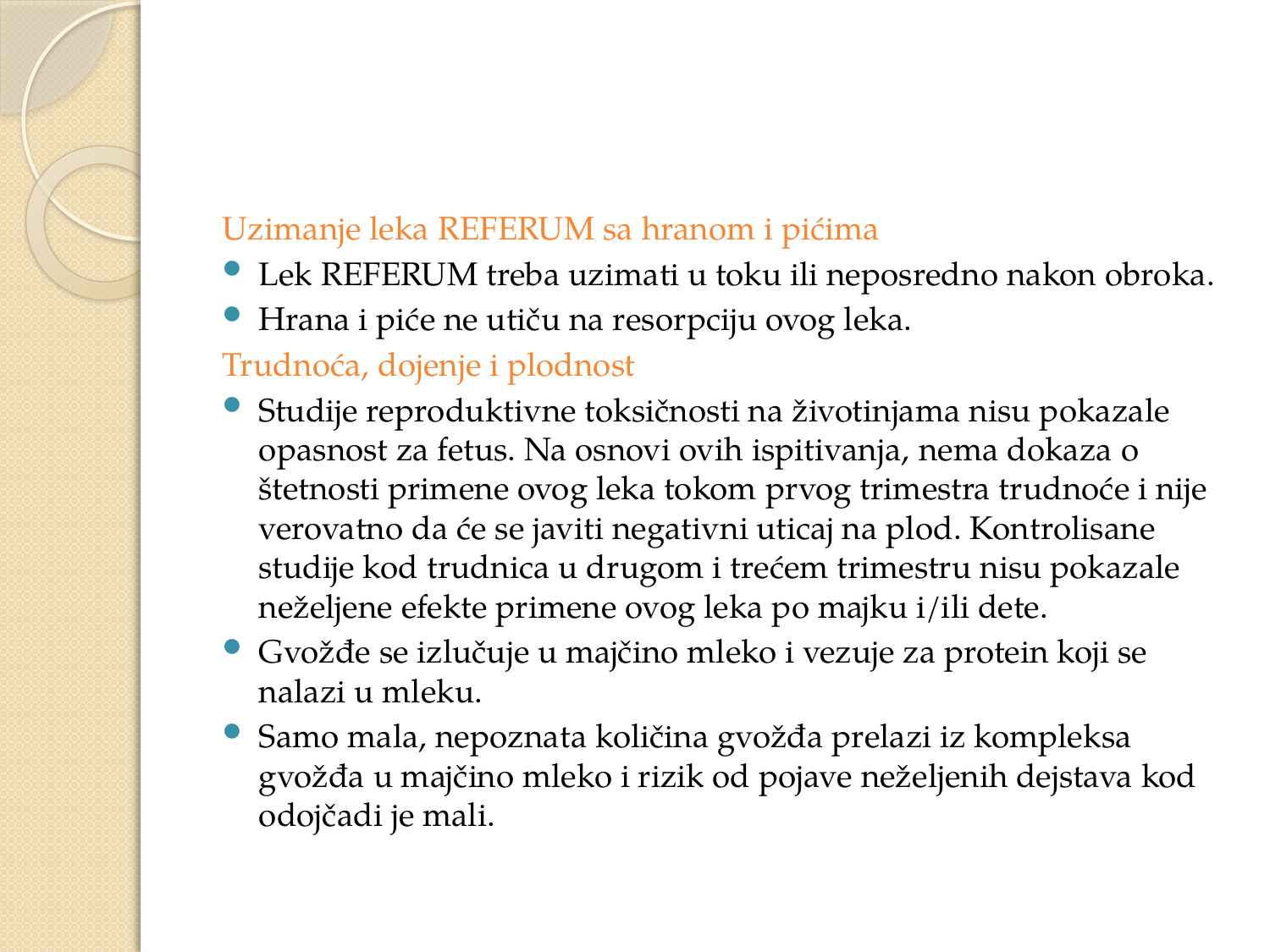

#
Uzimanje leka REFERUM sa hranom i pićima
Lek REFERUM treba uzimati u toku ili neposredno nakon obroka.
Hrana i piće ne utiču na resorpciju ovog leka.
Trudnoća, dojenje i plodnost
Studije reproduktivne toksičnosti na životinjama nisu pokazale opasnost za fetus. Na osnovi ovih ispitivanja, nema dokaza o štetnosti primene ovog leka tokom prvog trimestra trudnoće i nije verovatno da će se javiti negativni uticaj na plod. Kontrolisane studije kod trudnica u drugom i trećem trimestru nisu pokazale neželjene efekte primene ovog leka po majku i/ili dete.
Gvožđe se izlučuje u majčino mleko i vezuje za protein koji se nalazi u mleku.
Samo mala, nepoznata količina gvožđa prelazi iz kompleksa gvožđa u majčino mleko i rizik od pojave neželjenih dejstava kod odojčadi je mali.